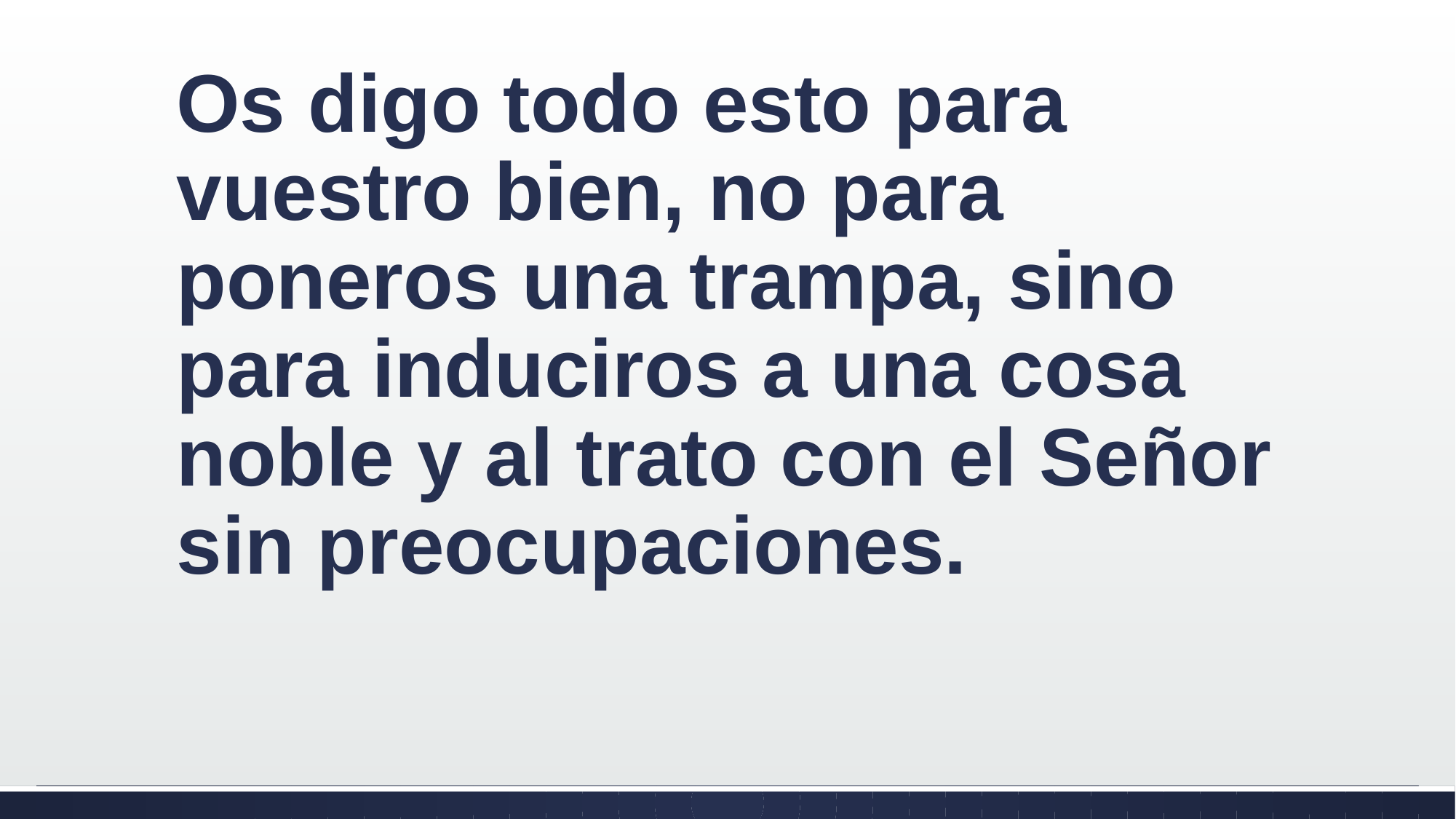

#
Os digo todo esto para vuestro bien, no para poneros una trampa, sino para induciros a una cosa noble y al trato con el Señor sin preocupaciones.